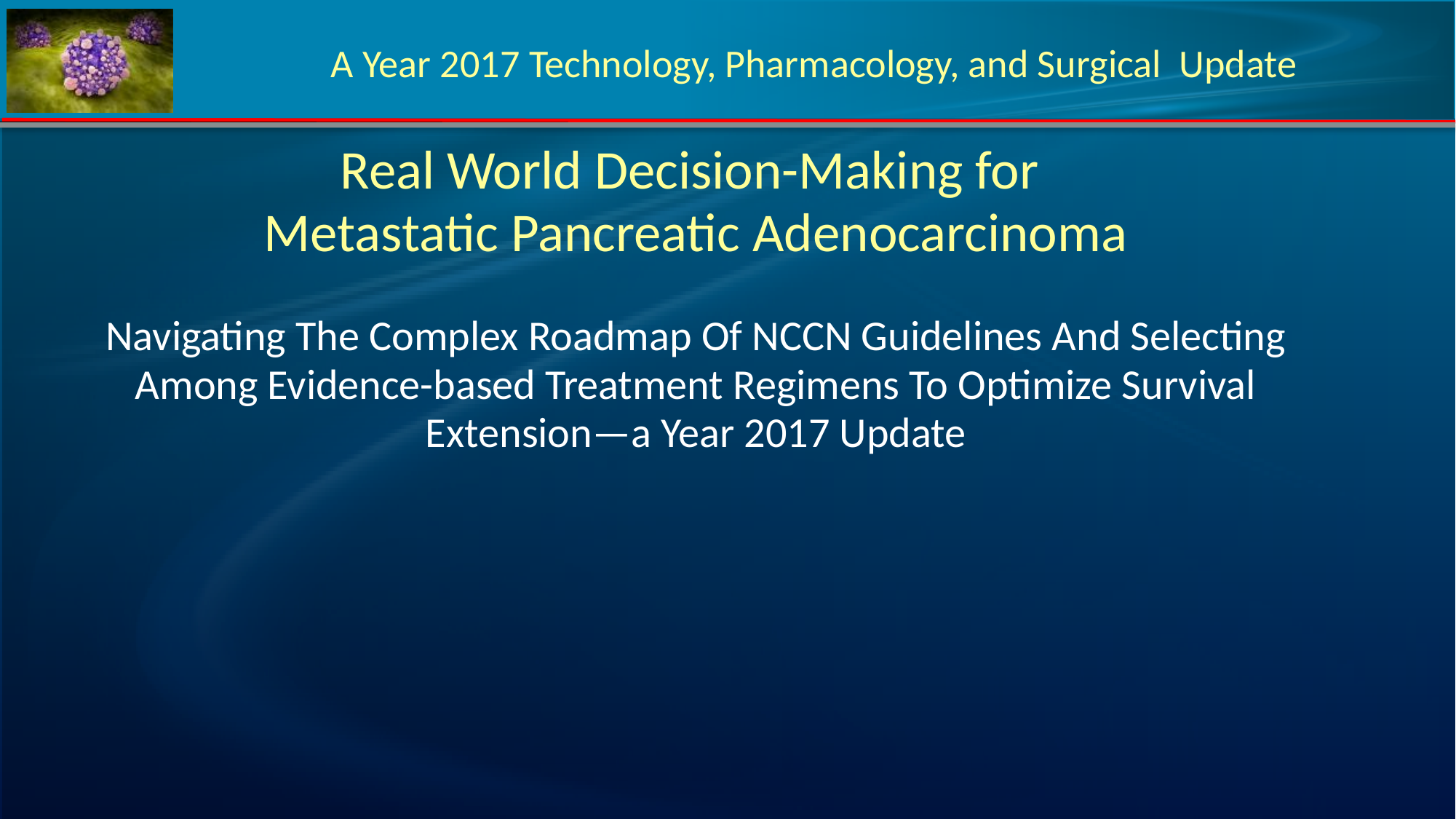

A Year 2017 Technology, Pharmacology, and Surgical  Update
# Real World Decision-Making for Metastatic Pancreatic Adenocarcinoma Navigating The Complex Roadmap Of NCCN Guidelines And Selecting Among Evidence-based Treatment Regimens To Optimize Survival Extension—a Year 2017 Update